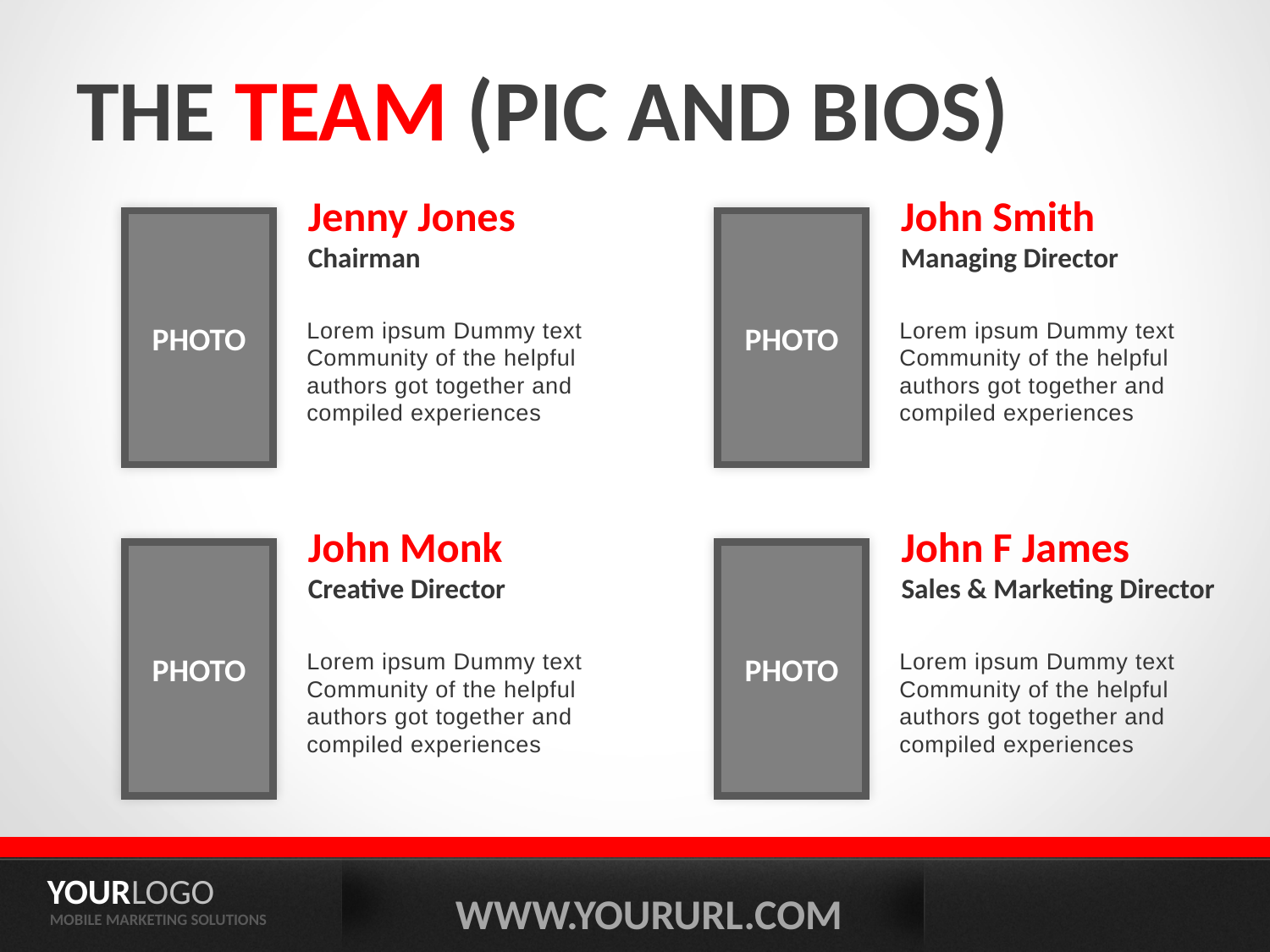

# The team (pic and bios)
Jenny Jones
Chairman
PHOTO
Lorem ipsum Dummy text Community of the helpful authors got together and compiled experiences
John Smith
Managing Director
PHOTO
Lorem ipsum Dummy text Community of the helpful authors got together and compiled experiences
John Monk
Creative Director
PHOTO
Lorem ipsum Dummy text Community of the helpful authors got together and compiled experiences
John F James
Sales & Marketing Director
PHOTO
Lorem ipsum Dummy text Community of the helpful authors got together and compiled experiences